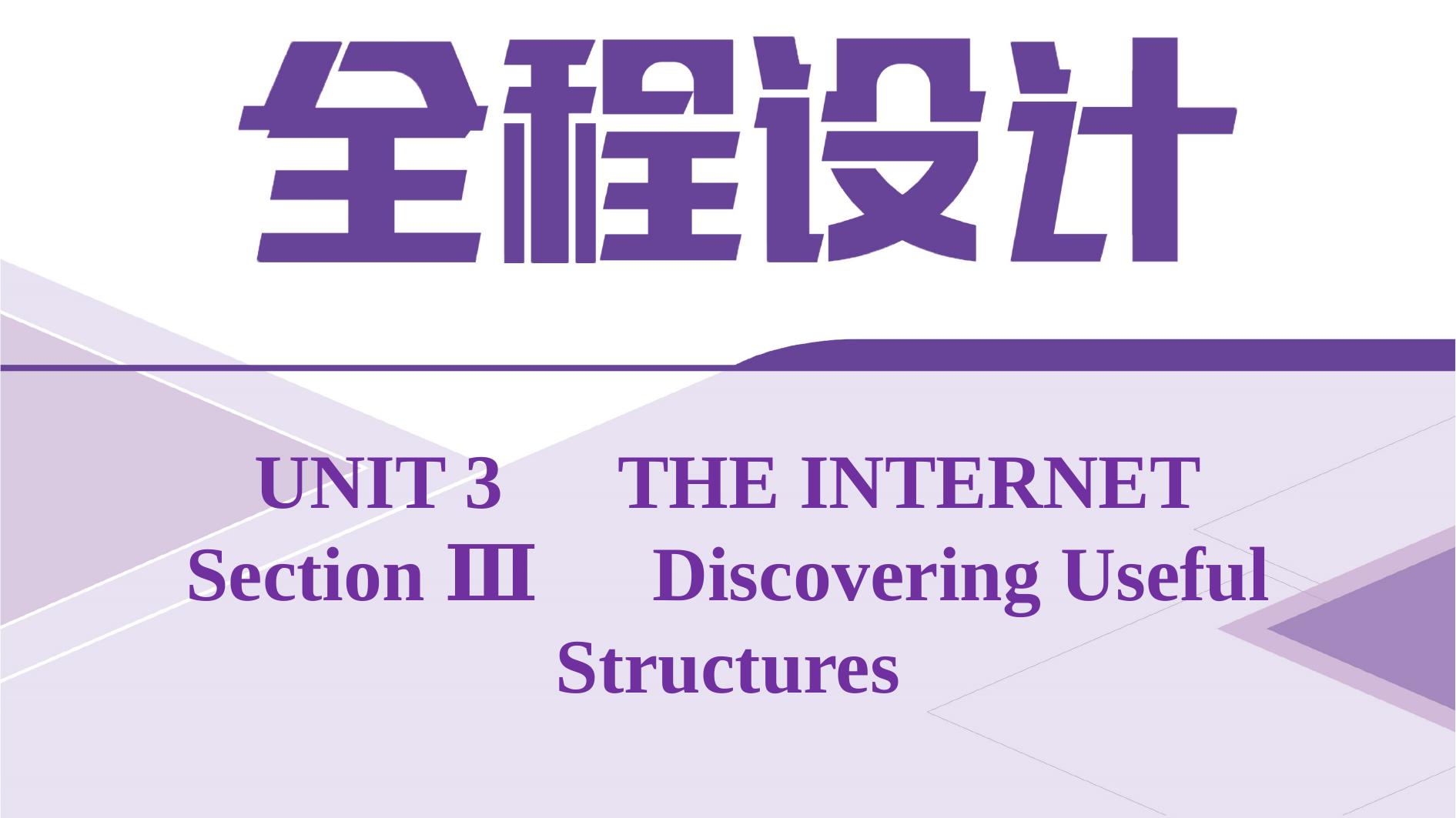

UNIT 3　THE INTERNET
Section Ⅲ　Discovering Useful Structures